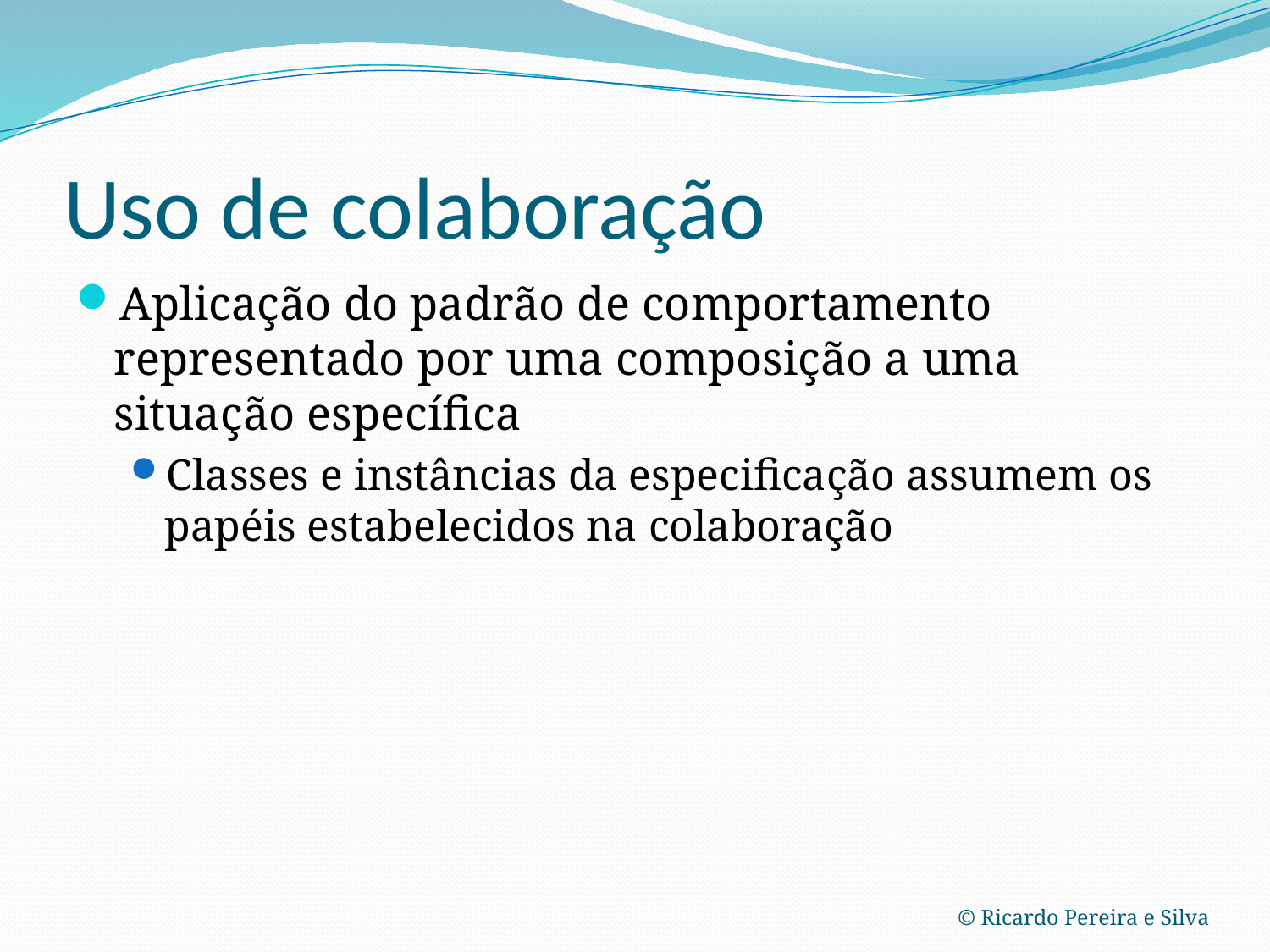

# Uso de colaboração
Aplicação do padrão de comportamento representado por uma composição a uma situação específica
Classes e instâncias da especificação assumem os papéis estabelecidos na colaboração
© Ricardo Pereira e Silva